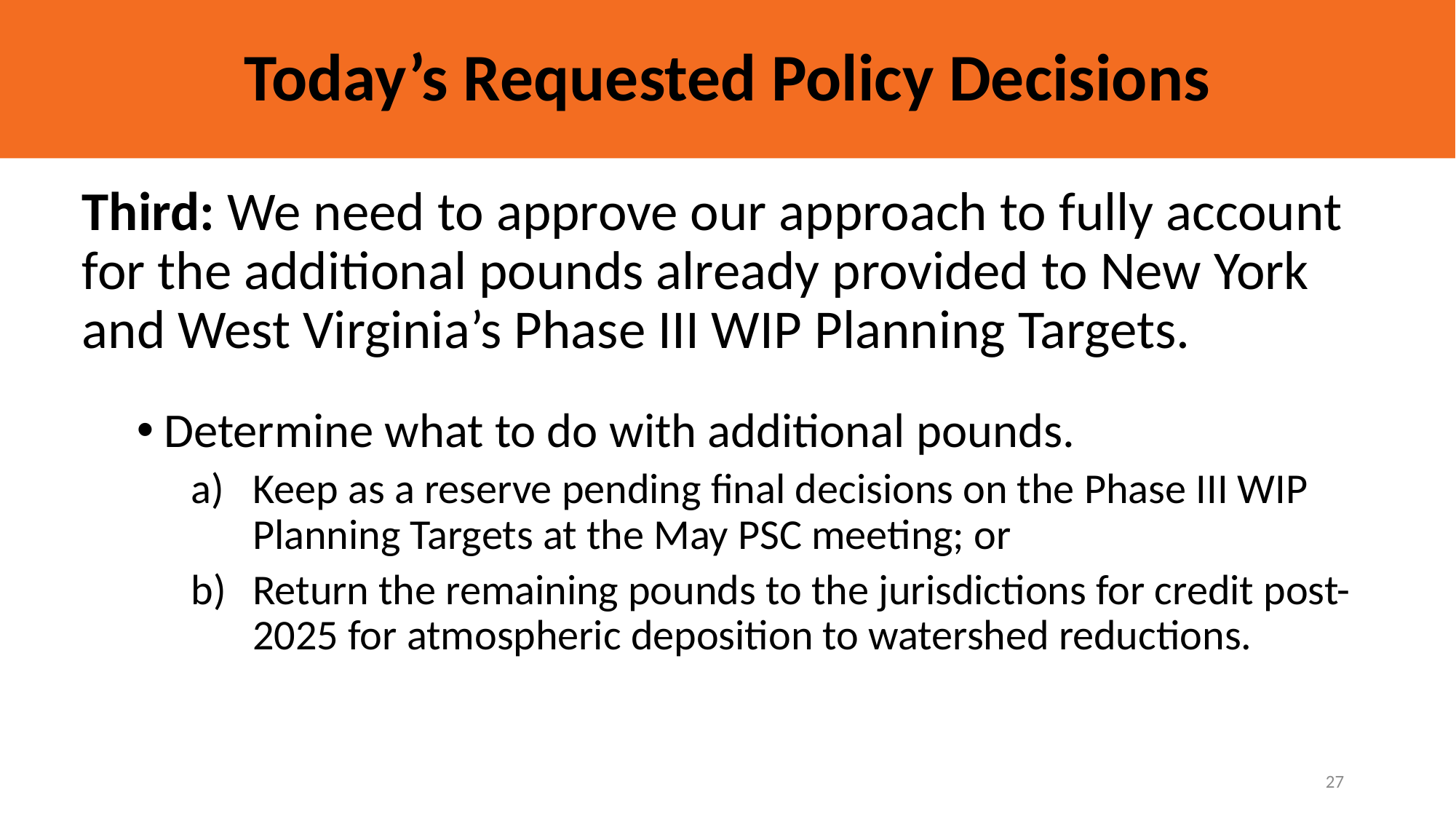

# Today’s Requested Policy Decisions
Third: We need to approve our approach to fully account for the additional pounds already provided to New York and West Virginia’s Phase III WIP Planning Targets.
Determine what to do with additional pounds.
Keep as a reserve pending final decisions on the Phase III WIP Planning Targets at the May PSC meeting; or
Return the remaining pounds to the jurisdictions for credit post-2025 for atmospheric deposition to watershed reductions.

27